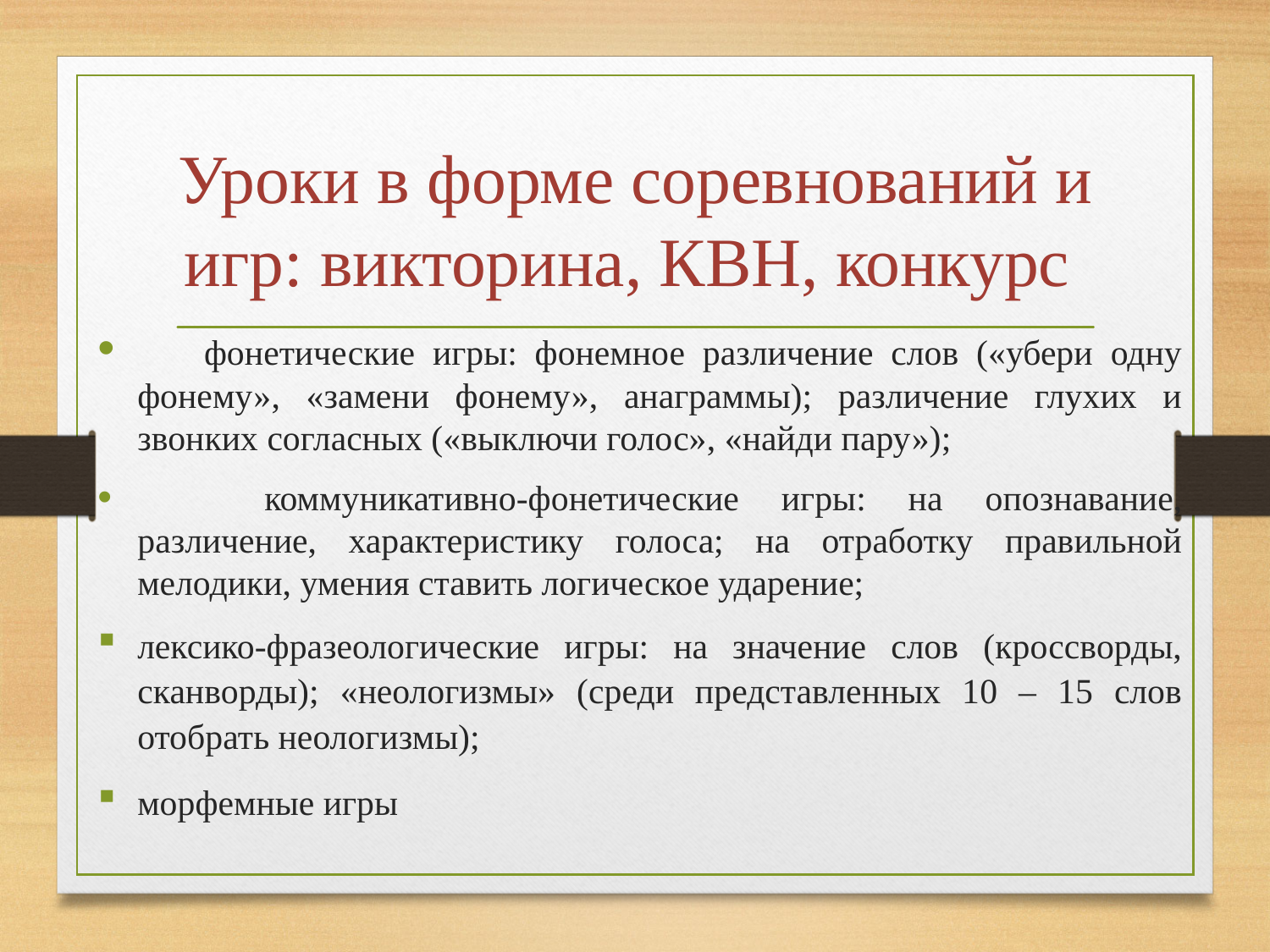

# Уроки в форме соревнований и игр: викторина, КВН, конкурс
    фонетические игры: фонемное различение слов («убери одну фонему», «замени фонему», анаграммы); различение глухих и звонких согласных («выключи голос», «найди пару»);
	коммуникативно-фонетические игры: на опознавание, различение, характеристику голоса; на отработку правильной мелодики, умения ставить логическое ударение;
лексико-фразеологические игры: на значение слов (кроссворды, сканворды); «неологизмы» (среди представленных 10 – 15 слов отобрать неологизмы);
морфемные игры